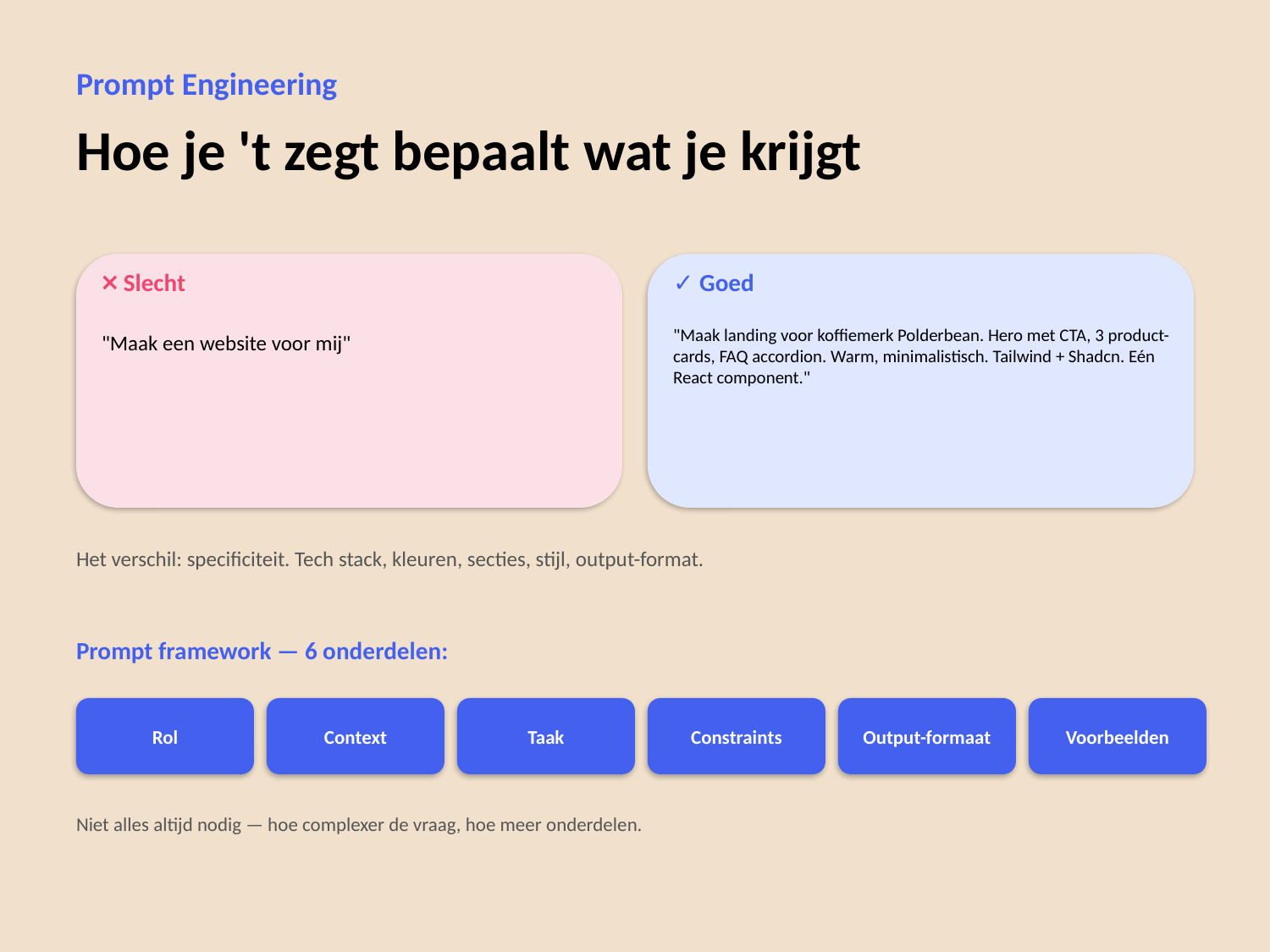

Prompt Engineering
Hoe je 't zegt bepaalt wat je krijgt

❌ Slecht
✓ Goed
"Maak landing voor koffiemerk Polderbean. Hero met CTA, 3 product-cards, FAQ accordion. Warm, minimalistisch. Tailwind + Shadcn. Eén React component."
"Maak een website voor mij"
Het verschil: specificiteit. Tech stack, kleuren, secties, stijl, output-format.
Prompt framework — 6 onderdelen:

Rol

Context

Taak

Constraints

Output-formaat

Voorbeelden
Niet alles altijd nodig — hoe complexer de vraag, hoe meer onderdelen.